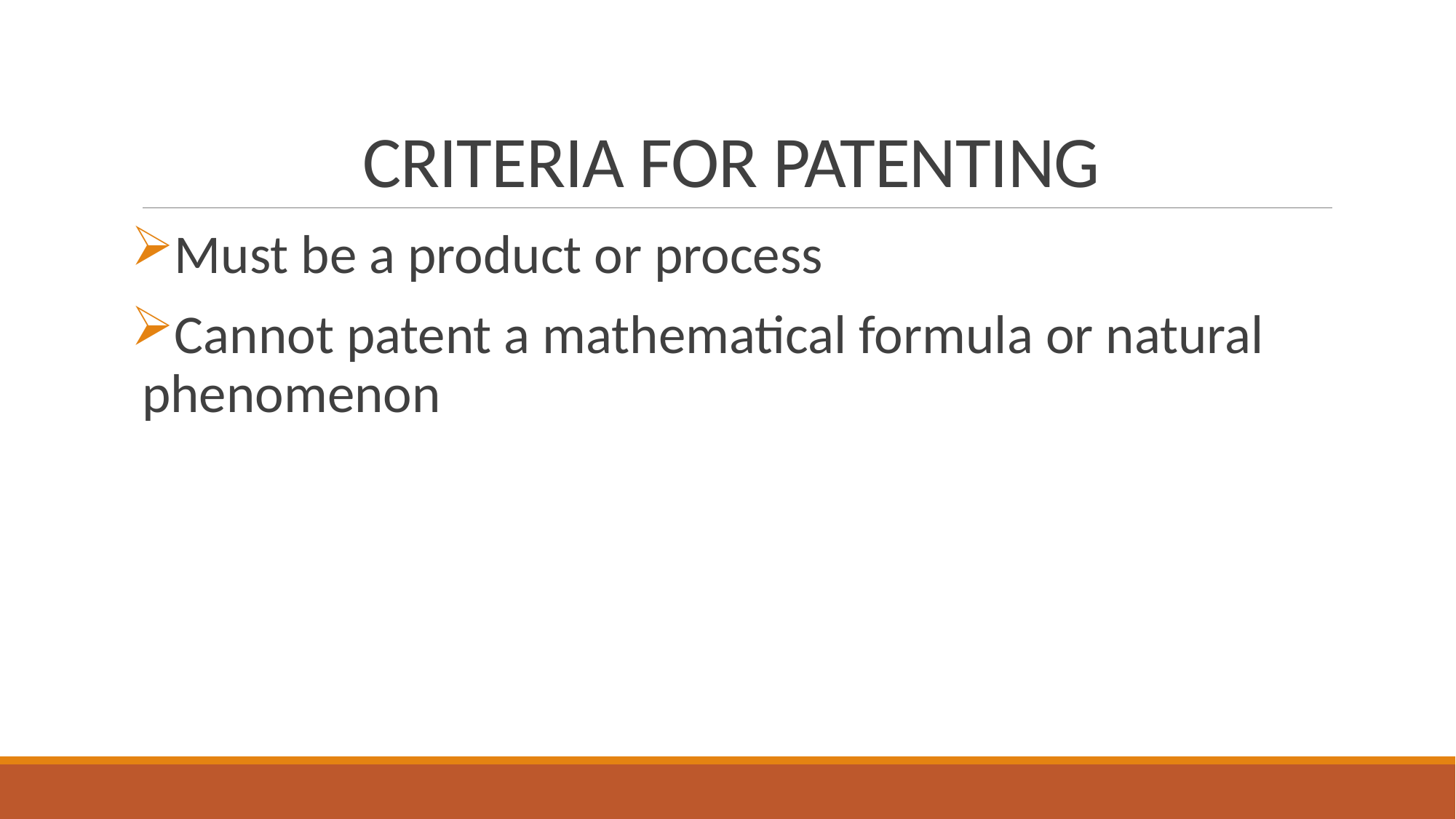

# CRITERIA FOR PATENTING
Must be a product or process
Cannot patent a mathematical formula or natural phenomenon